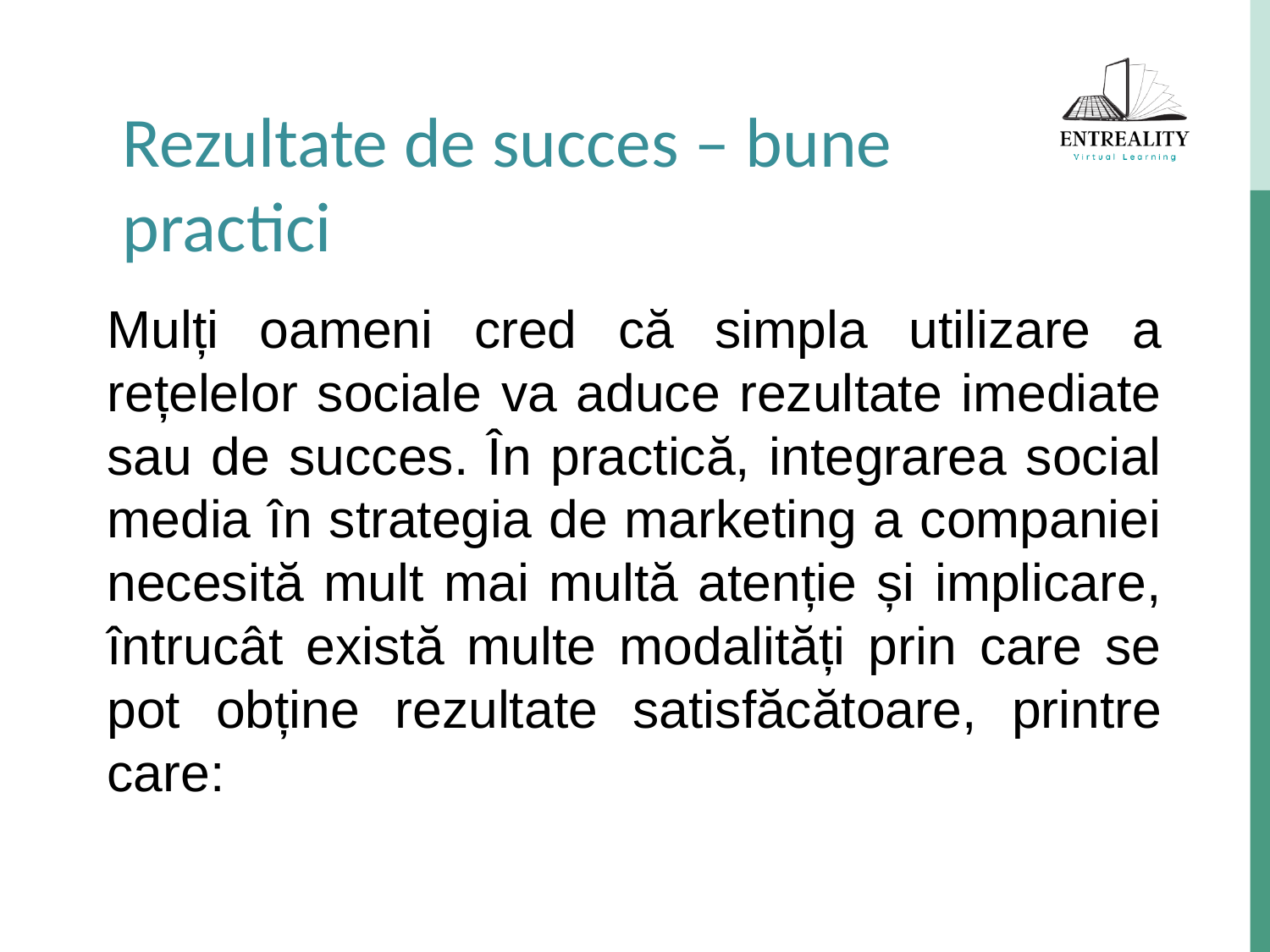

Rezultate de succes – bune practici
Mulți oameni cred că simpla utilizare a rețelelor sociale va aduce rezultate imediate sau de succes. În practică, integrarea social media în strategia de marketing a companiei necesită mult mai multă atenție și implicare, întrucât există multe modalități prin care se pot obține rezultate satisfăcătoare, printre care: